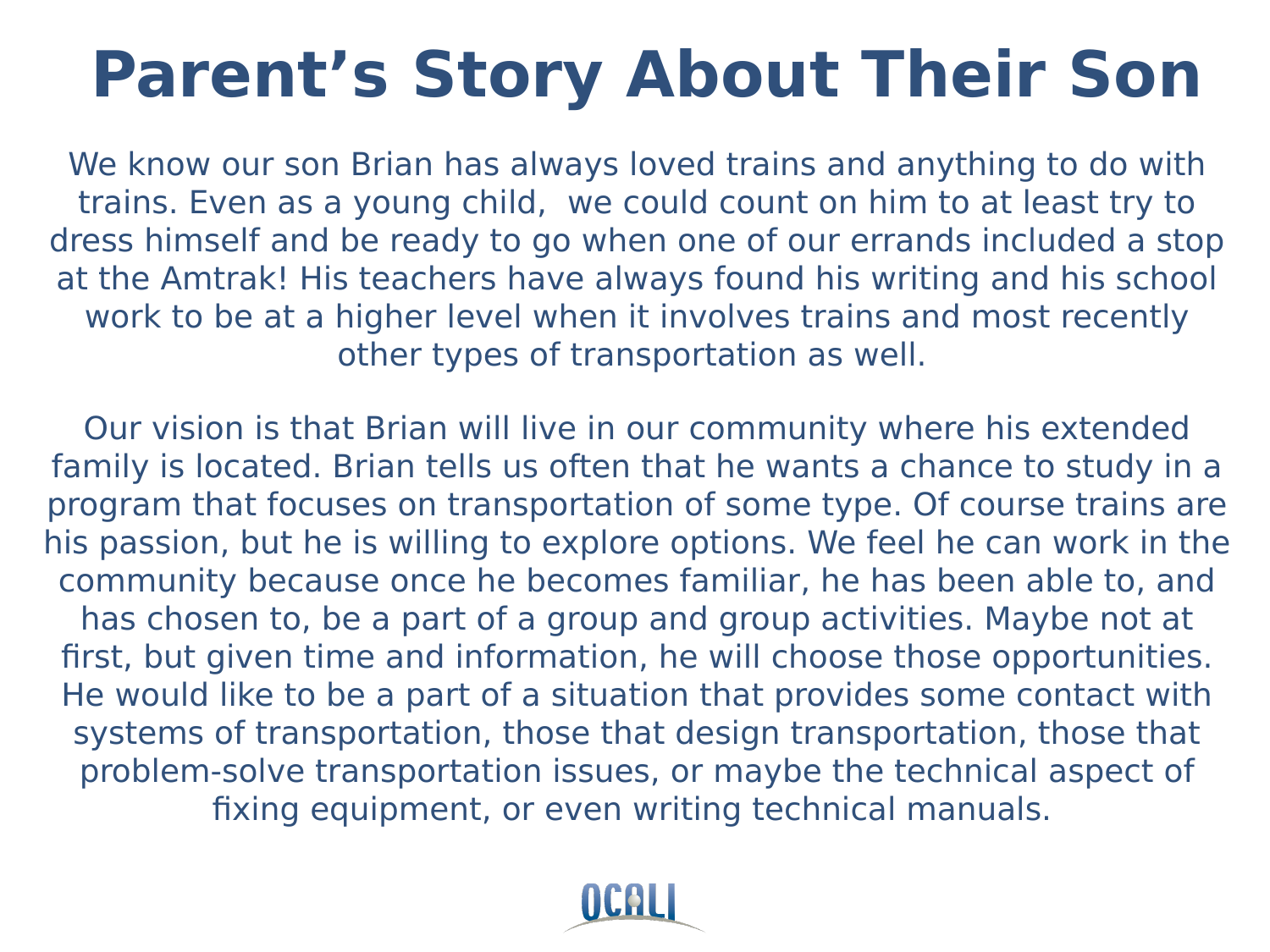

# Parent’s Story About Their Son
We know our son Brian has always loved trains and anything to do with trains. Even as a young child,  we could count on him to at least try to dress himself and be ready to go when one of our errands included a stop at the Amtrak! His teachers have always found his writing and his school work to be at a higher level when it involves trains and most recently other types of transportation as well.
Our vision is that Brian will live in our community where his extended family is located. Brian tells us often that he wants a chance to study in a program that focuses on transportation of some type. Of course trains are his passion, but he is willing to explore options. We feel he can work in the community because once he becomes familiar, he has been able to, and has chosen to, be a part of a group and group activities. Maybe not at first, but given time and information, he will choose those opportunities. He would like to be a part of a situation that provides some contact with systems of transportation, those that design transportation, those that problem-solve transportation issues, or maybe the technical aspect of fixing equipment, or even writing technical manuals.